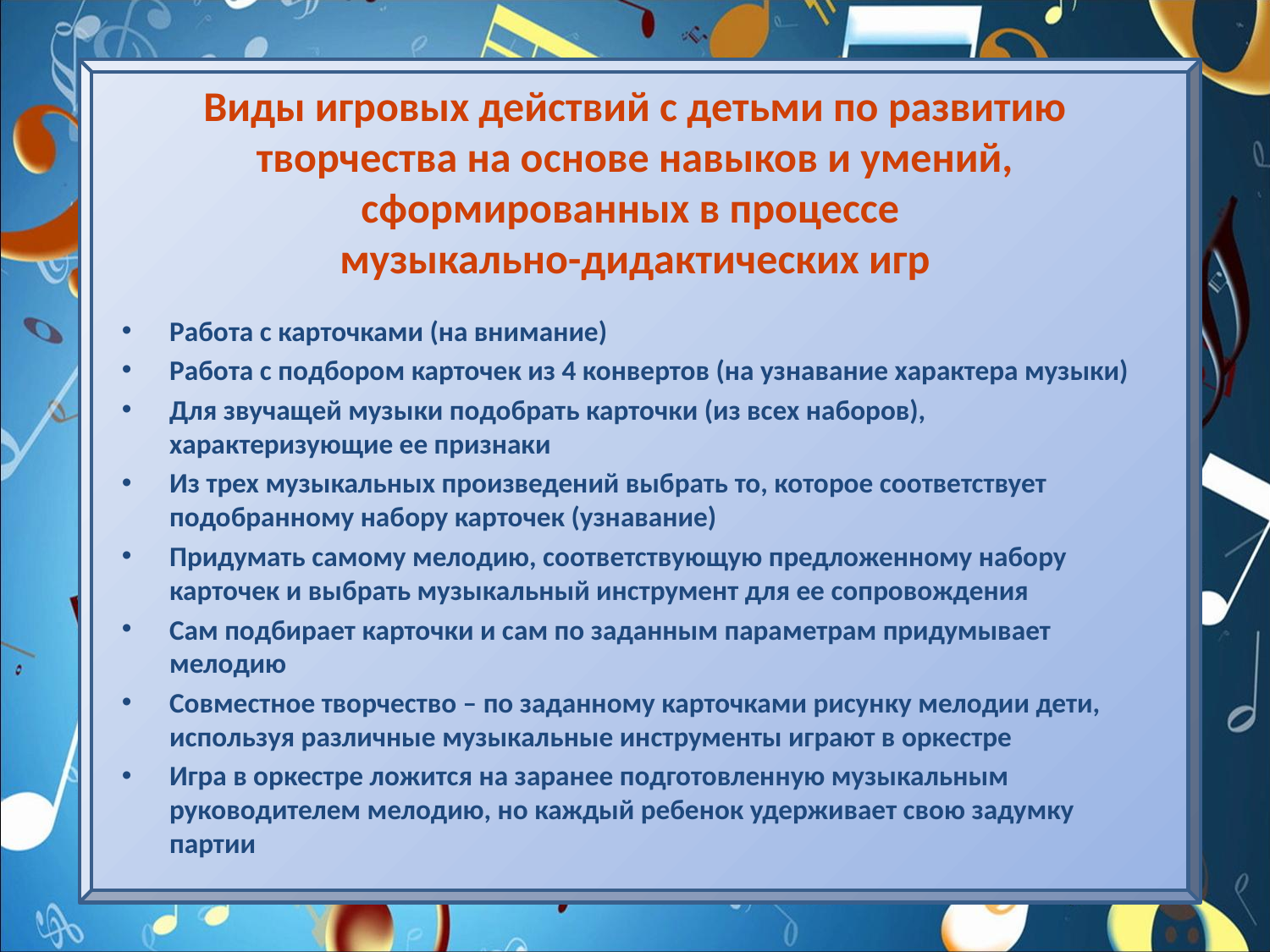

# Виды игровых действий с детьми по развитию творчества на основе навыков и умений, сформированных в процессе музыкально-дидактических игр

Работа с карточками (на внимание)
Работа с подбором карточек из 4 конвертов (на узнавание характера музыки)
Для звучащей музыки подобрать карточки (из всех наборов), характеризующие ее признаки
Из трех музыкальных произведений выбрать то, которое соответствует подобранному набору карточек (узнавание)
Придумать самому мелодию, соответствующую предложенному набору карточек и выбрать музыкальный инструмент для ее сопровождения
Сам подбирает карточки и сам по заданным параметрам придумывает мелодию
Совместное творчество – по заданному карточками рисунку мелодии дети, используя различные музыкальные инструменты играют в оркестре
Игра в оркестре ложится на заранее подготовленную музыкальным руководителем мелодию, но каждый ребенок удерживает свою задумку партии